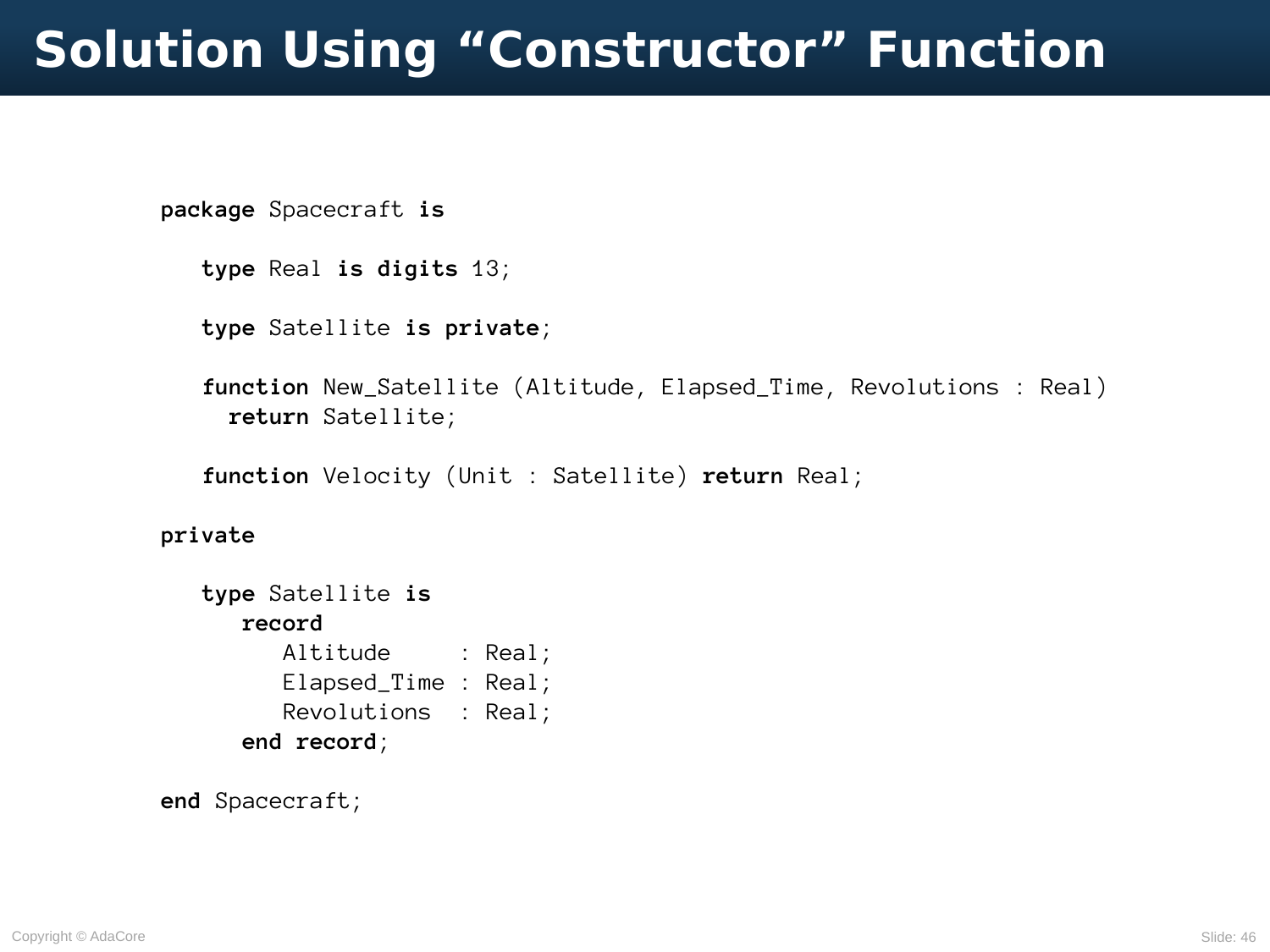

# Solution Using “Constructor” Function
package Spacecraft is

   type Real is digits 13;

   type Satellite is private;

   function New_Satellite (Altitude, Elapsed_Time, Revolutions : Real)
     return Satellite;

   function Velocity (Unit : Satellite) return Real;

private

   type Satellite is
      record
         Altitude     : Real;
         Elapsed_Time : Real;
         Revolutions  : Real;
      end record;

end Spacecraft;